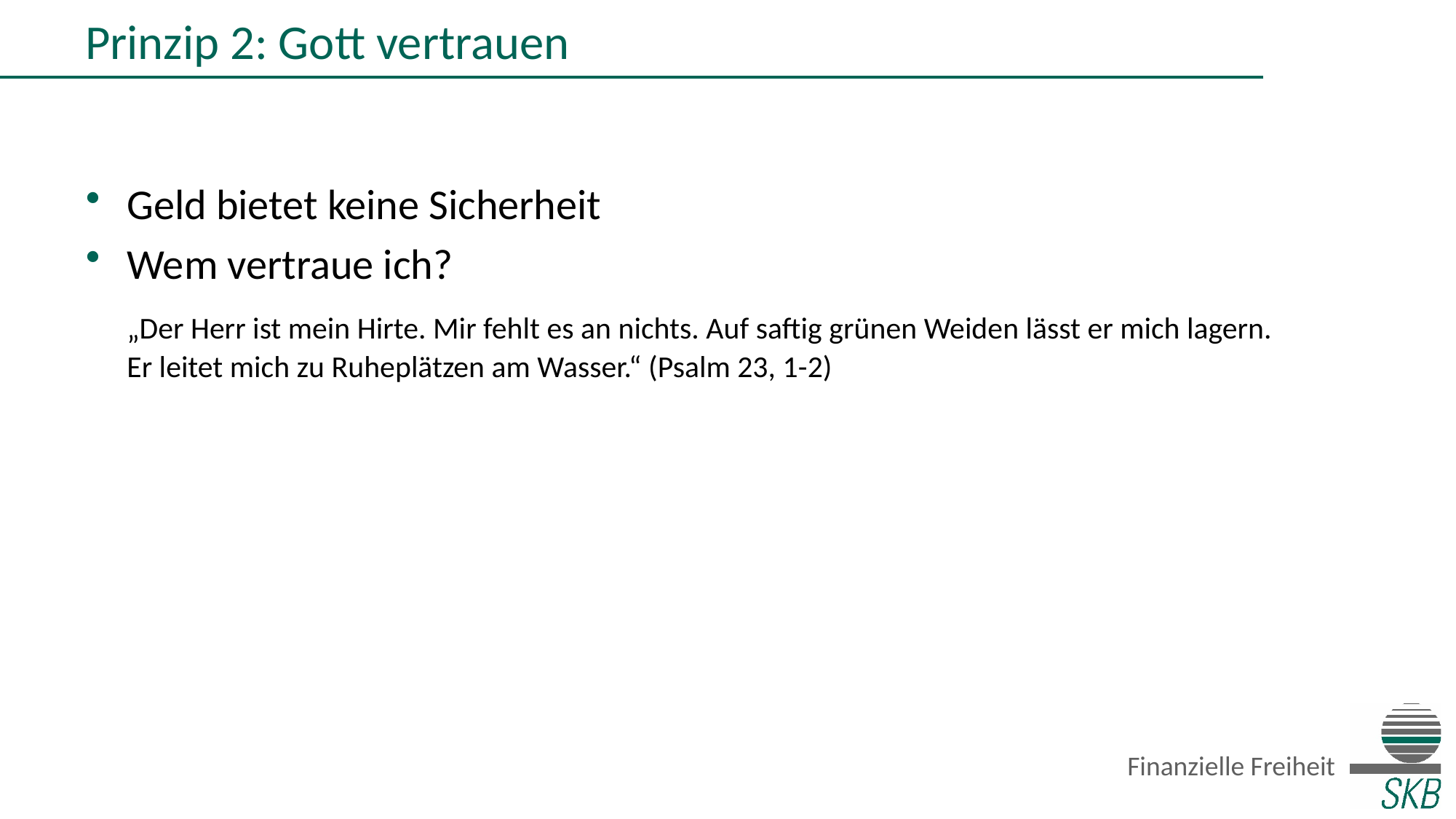

Prinzip 2: Gott vertrauen
Geld bietet keine Sicherheit
Wem vertraue ich?
 	„Der Herr ist mein Hirte. Mir fehlt es an nichts. Auf saftig grünen Weiden lässt er mich lagern. Er leitet mich zu Ruheplätzen am Wasser.“ (Psalm 23, 1-2)